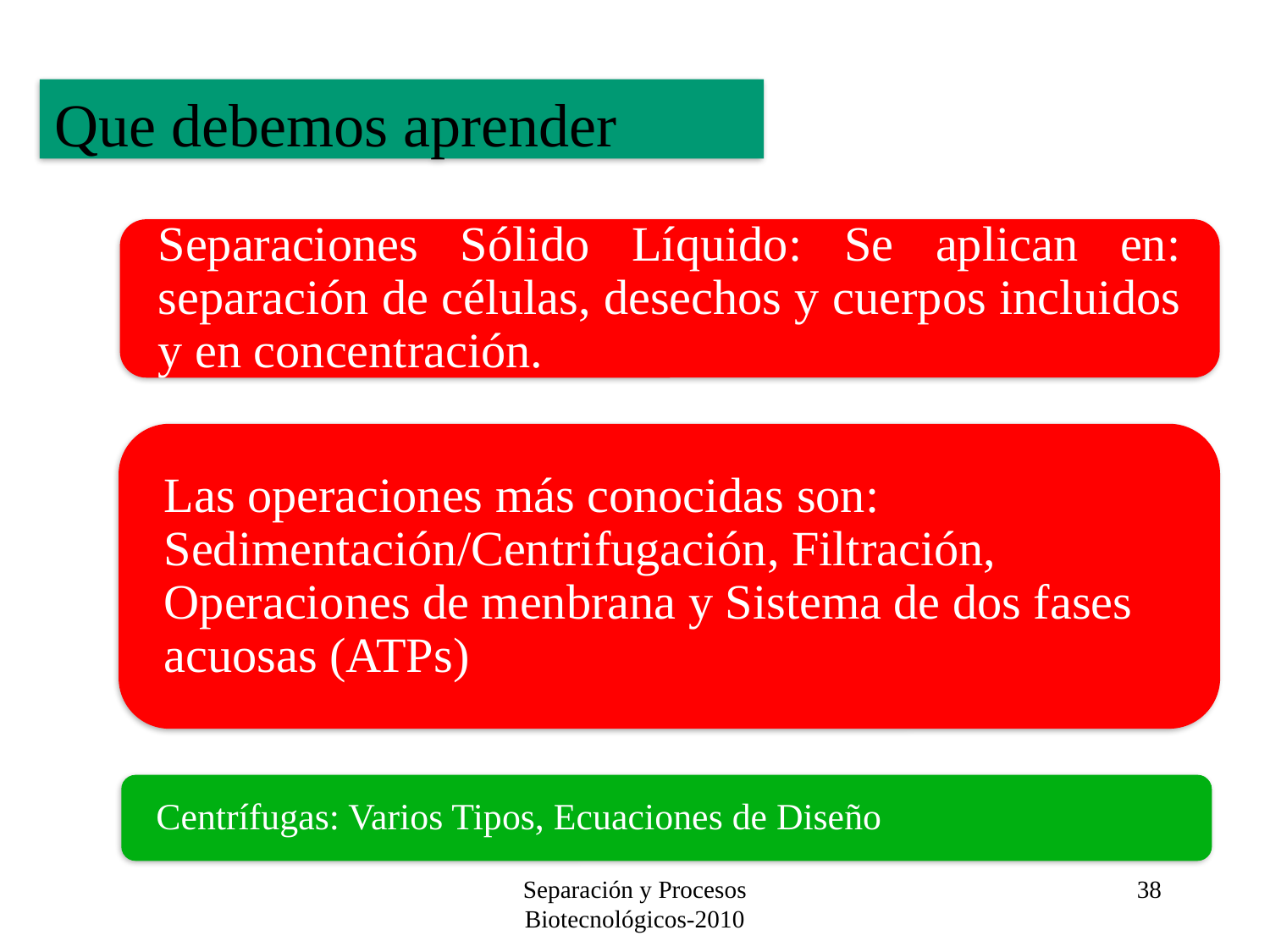

Que debemos aprender
Separaciones Sólido Líquido: Se aplican en: separación de células, desechos y cuerpos incluidos y en concentración.
Las operaciones más conocidas son: Sedimentación/Centrifugación, Filtración, Operaciones de menbrana y Sistema de dos fases acuosas (ATPs)
Centrífugas: Varios Tipos, Ecuaciones de Diseño
Separación y Procesos Biotecnológicos-2010
38